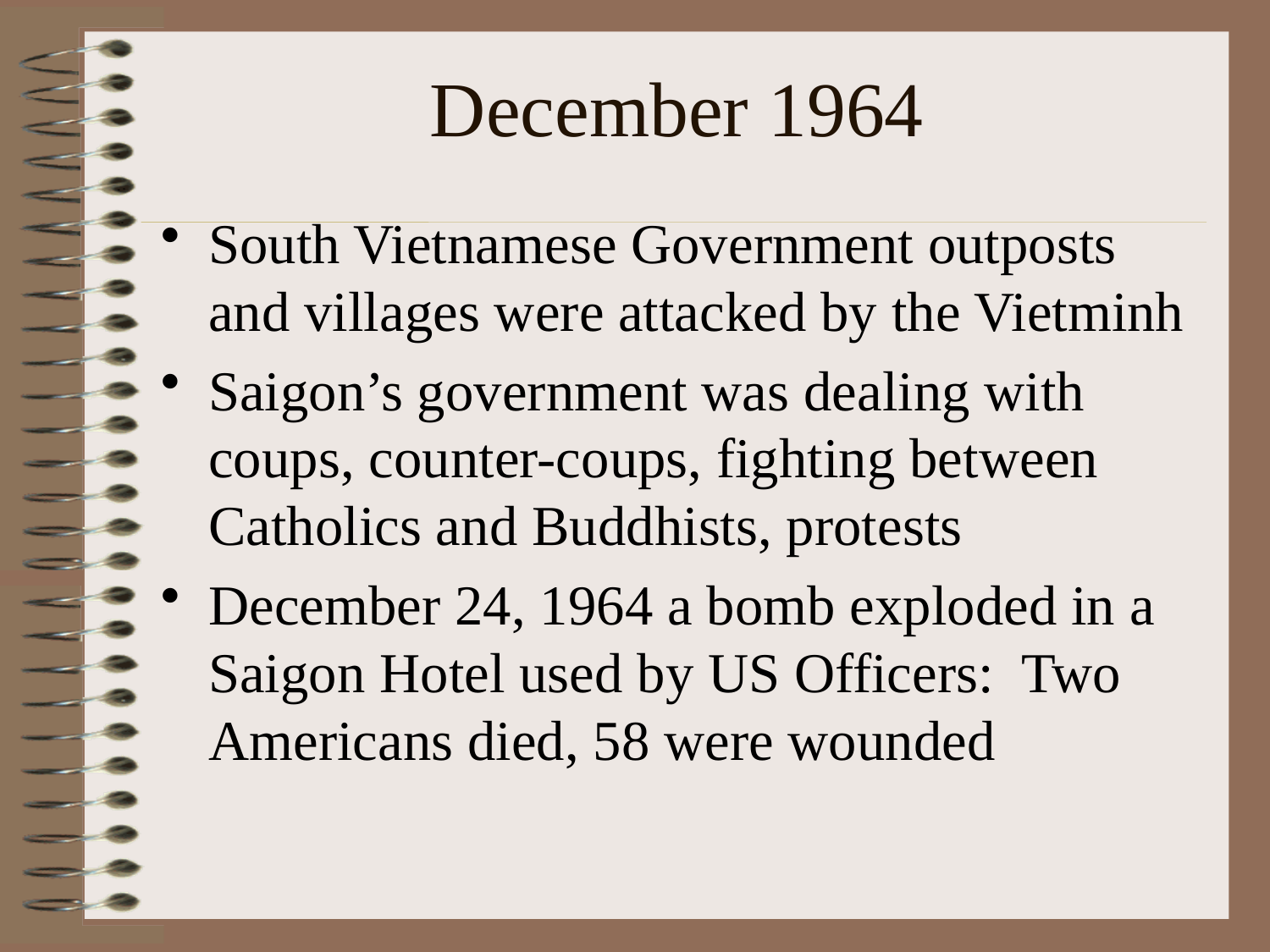

# December 1964
South Vietnamese Government outposts and villages were attacked by the Vietminh
Saigon’s government was dealing with coups, counter-coups, fighting between Catholics and Buddhists, protests
December 24, 1964 a bomb exploded in a Saigon Hotel used by US Officers:  Two Americans died, 58 were wounded